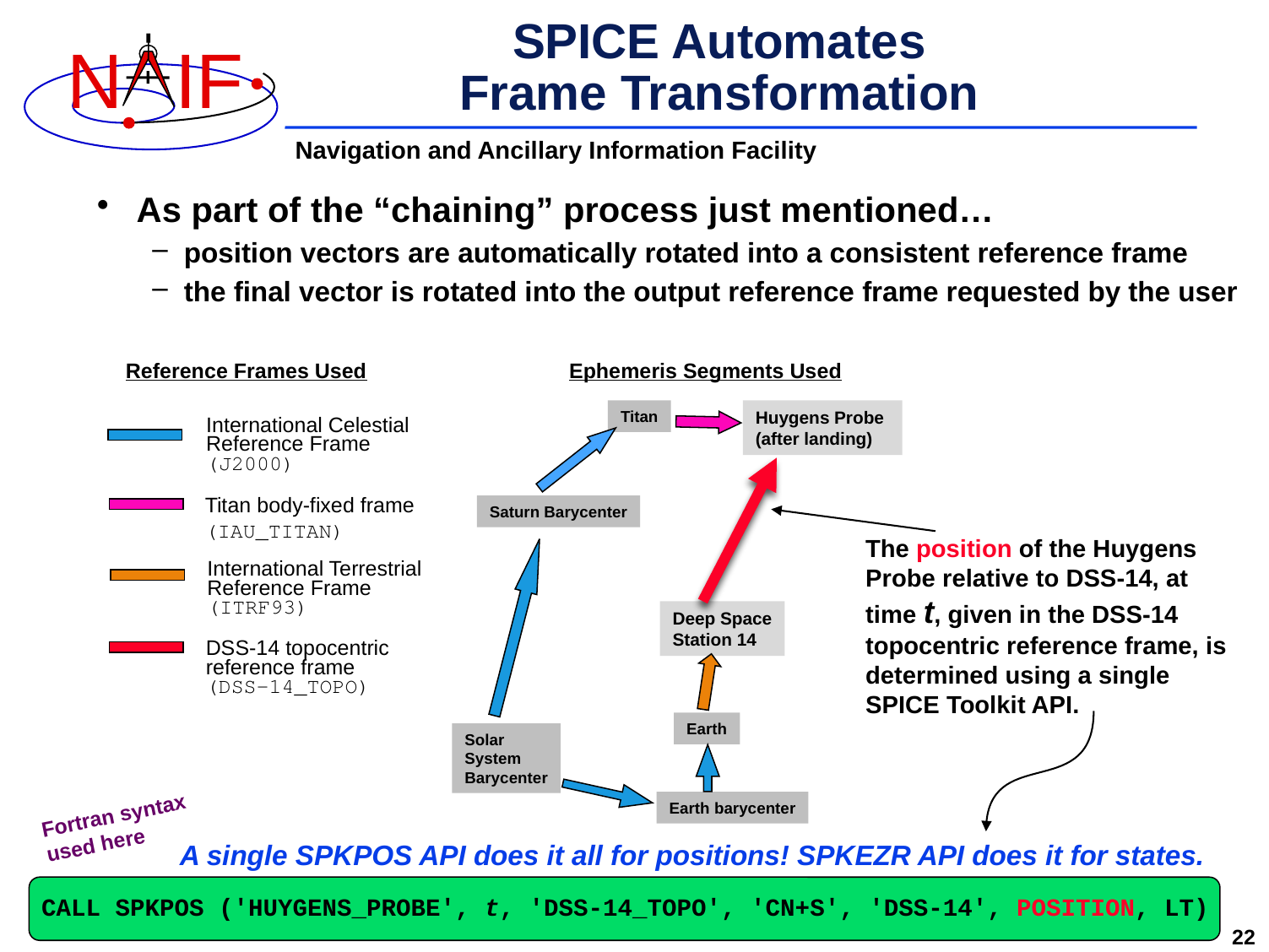

# SPICE Automates Frame Transformation
As part of the “chaining” process just mentioned…
position vectors are automatically rotated into a consistent reference frame
the final vector is rotated into the output reference frame requested by the user
Reference Frames Used
Ephemeris Segments Used

Titan
Huygens Probe
(after landing)

International Celestial
Reference Frame
(J2000)

Titan body-fixed frame
(IAU_TITAN)
Saturn Barycenter

The position of the Huygens Probe relative to DSS-14, at time t, given in the DSS-14 topocentric reference frame, is determined using a single SPICE Toolkit API.

International Terrestrial
Reference Frame
(ITRF93)

Deep Space
Station 14
DSS-14 topocentric
reference frame
(DSS-14_TOPO)

Earth
Solar
System
Barycenter

Earth barycenter
Fortran syntax used here
A single SPKPOS API does it all for positions! SPKEZR API does it for states.

CALL SPKPOS ('HUYGENS_PROBE', t, 'DSS-14_TOPO', 'CN+S', 'DSS-14', POSITION, LT)
22